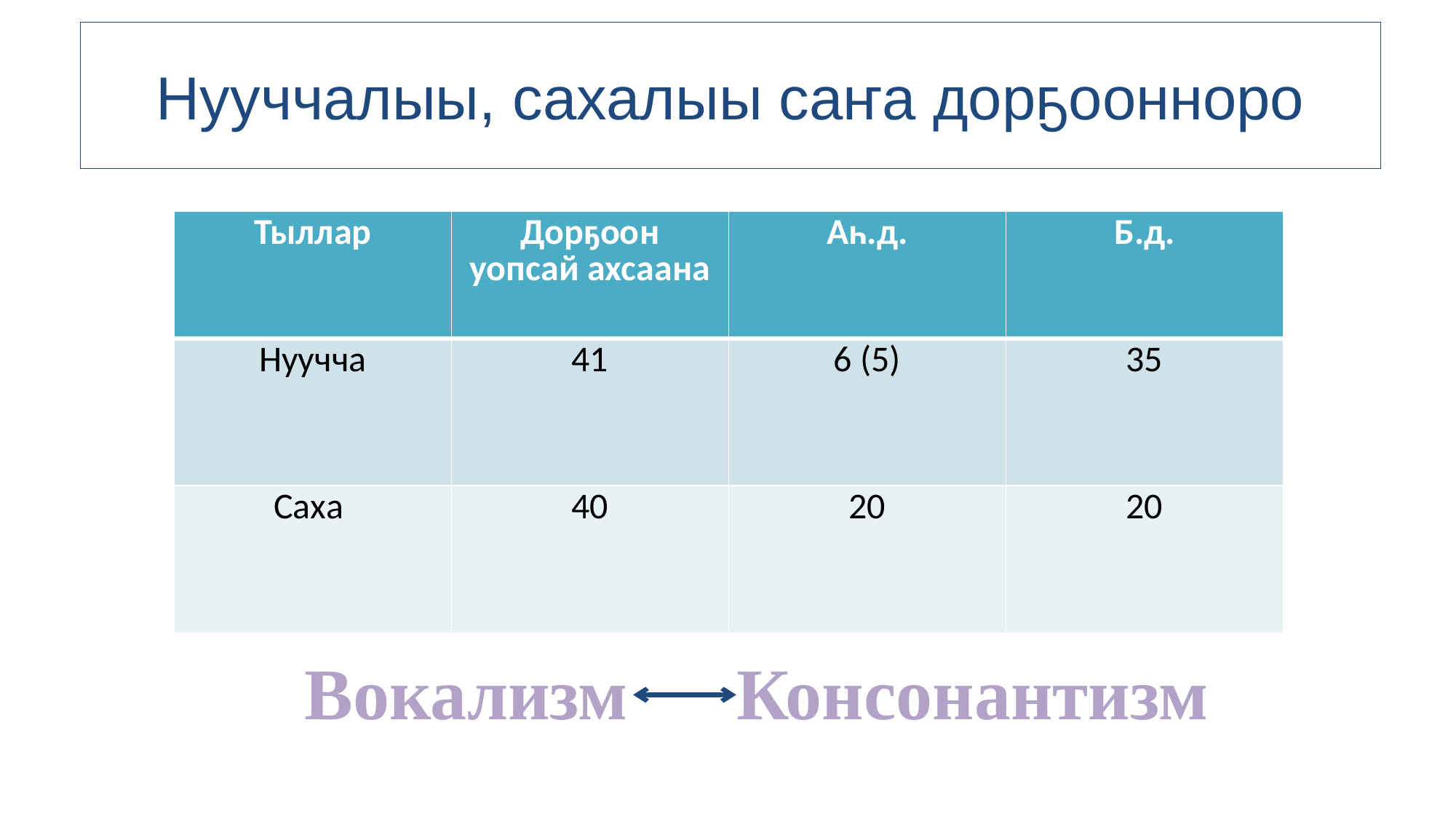

# Нууччалыы, сахалыы саҥа дорҕоонноро
| Тыллар | Дорҕоон уопсай ахсаана | Аһ.д. | Б.д. |
| --- | --- | --- | --- |
| Нуучча | 41 | 6 (5) | 35 |
| Саха | 40 | 20 | 20 |
Вокализм      Консонантизм